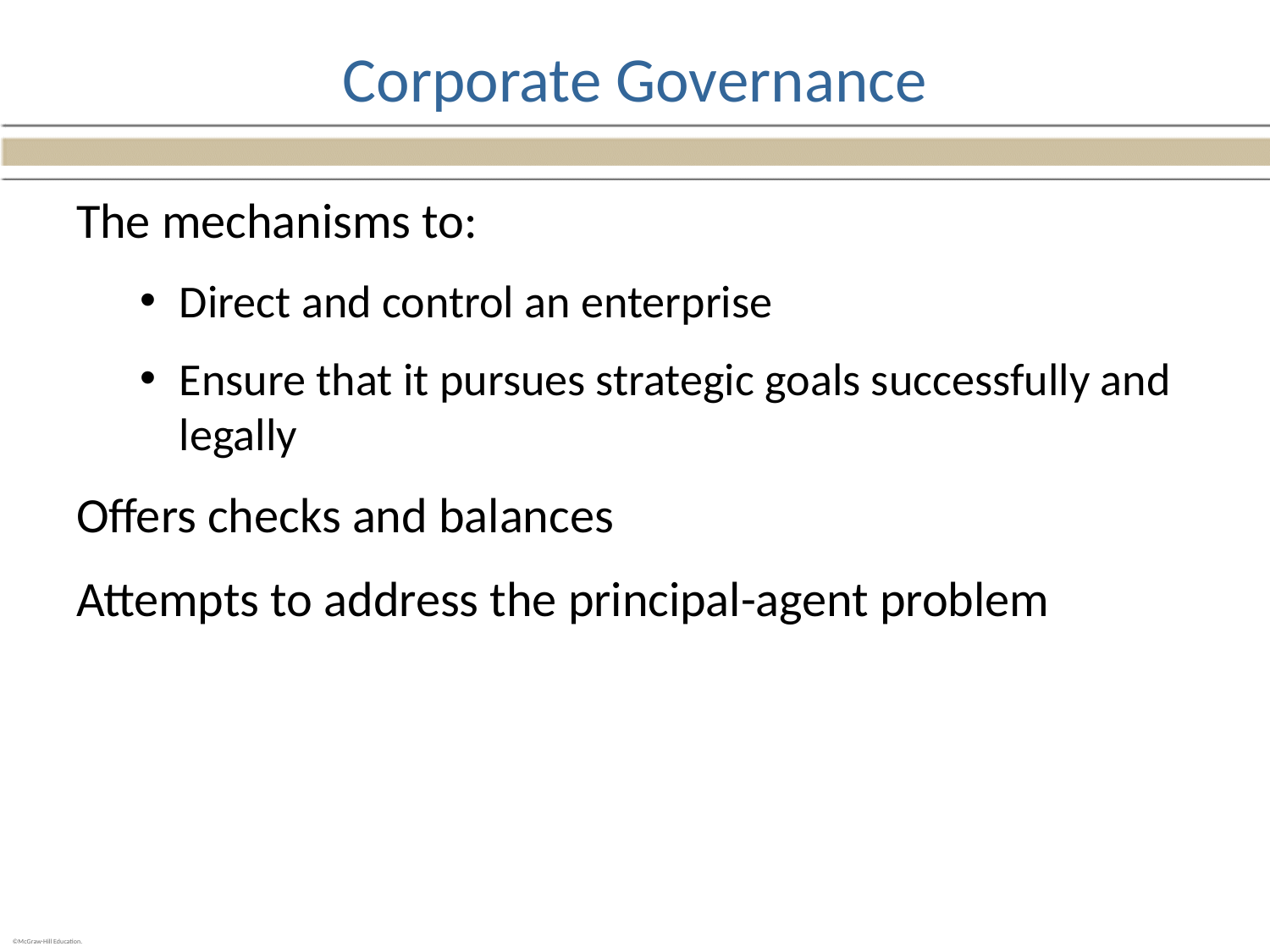

# Corporate Governance
The mechanisms to:
Direct and control an enterprise
Ensure that it pursues strategic goals successfully and legally
Offers checks and balances
Attempts to address the principal-agent problem